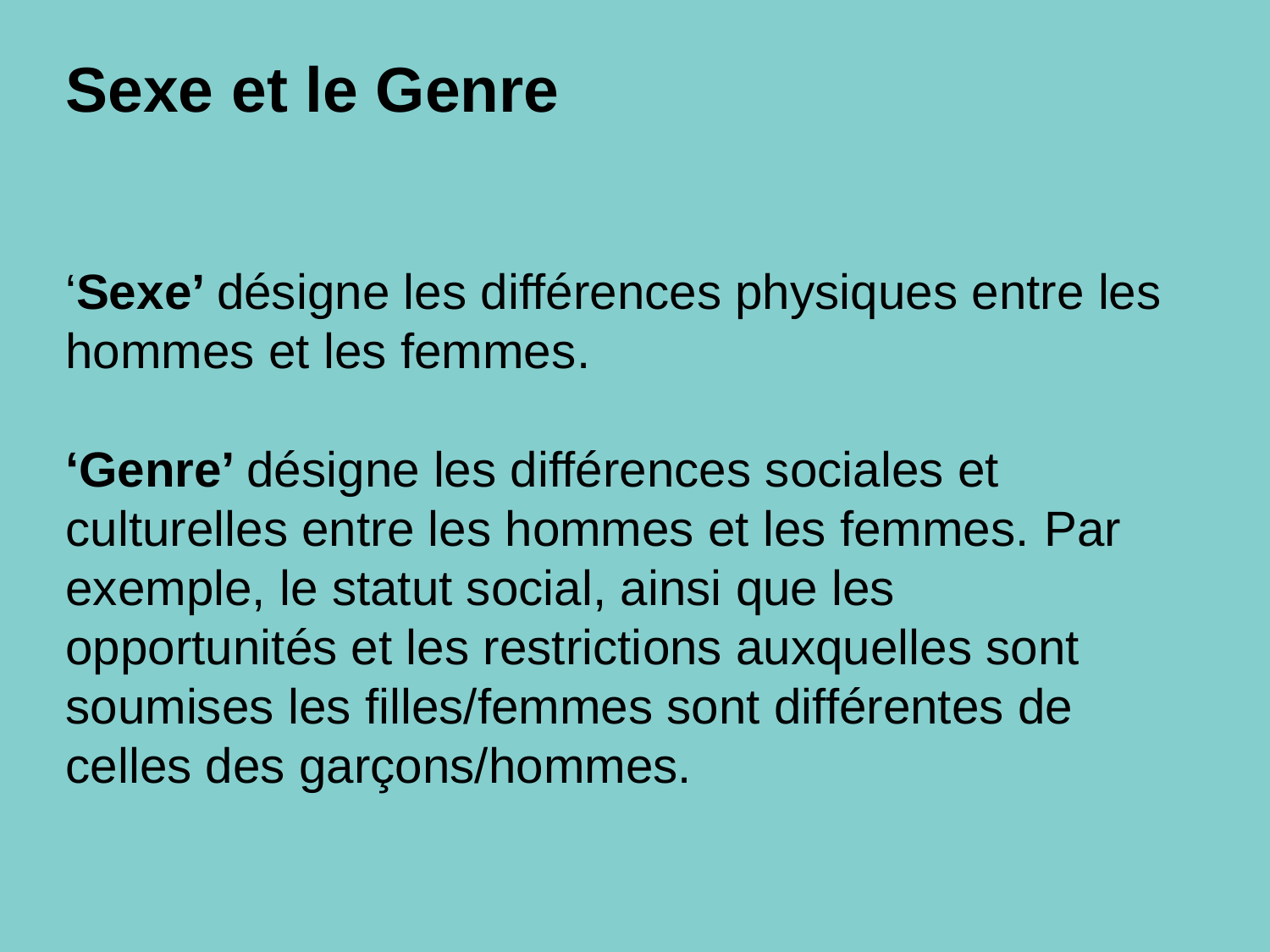

# Sexe et le Genre ‘Sexe’ désigne les différences physiques entre les hommes et les femmes. ‘Genre’ désigne les différences sociales et culturelles entre les hommes et les femmes. Par exemple, le statut social, ainsi que les opportunités et les restrictions auxquelles sont soumises les filles/femmes sont différentes de celles des garçons/hommes.